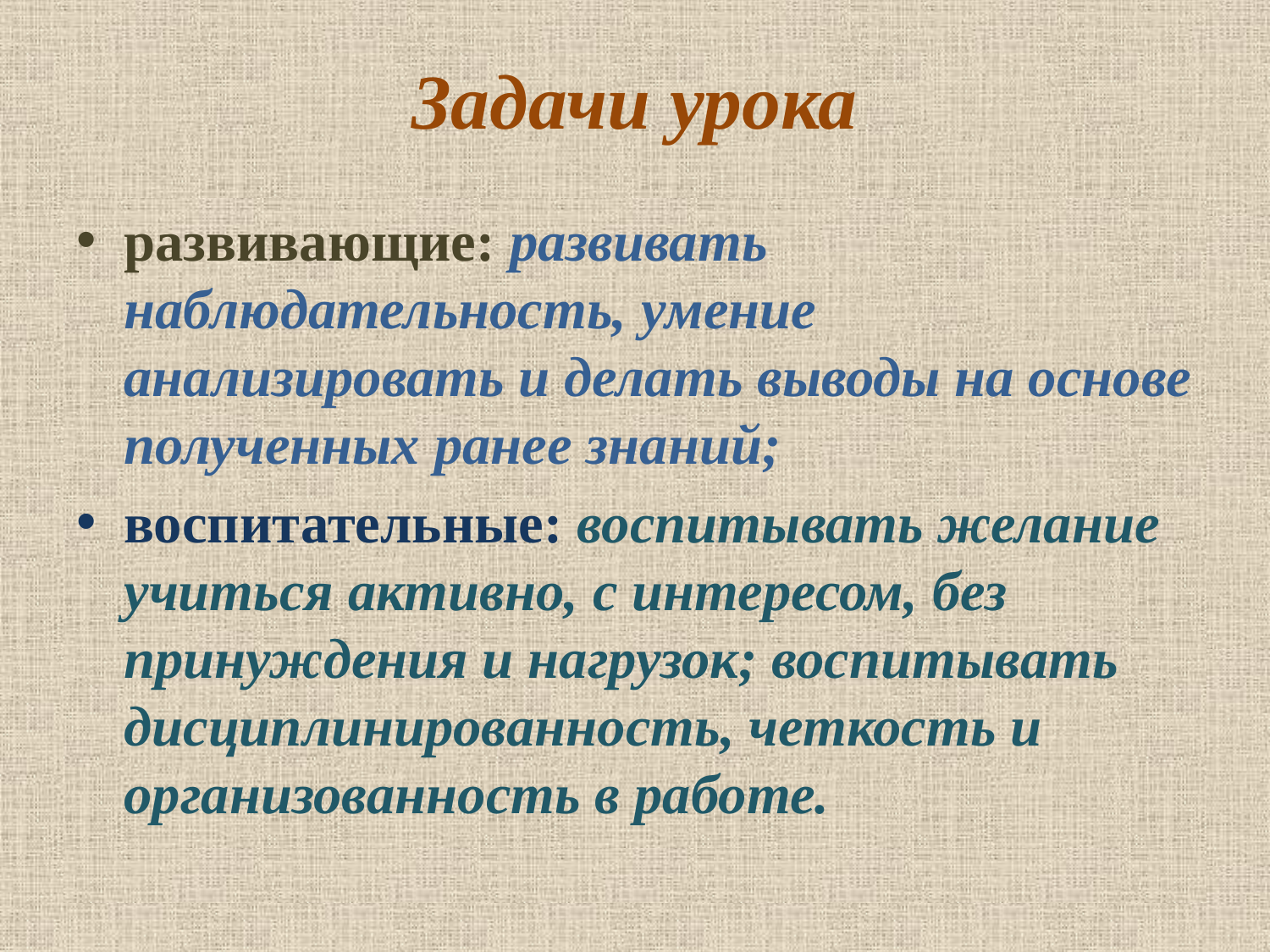

# Задачи урока
развивающие: развивать наблюдательность, умение анализировать и делать выводы на основе полученных ранее знаний;
воспитательные: воспитывать желание учиться активно, с интересом, без принуждения и нагрузок; воспитывать дисциплинированность, четкость и организованность в работе.